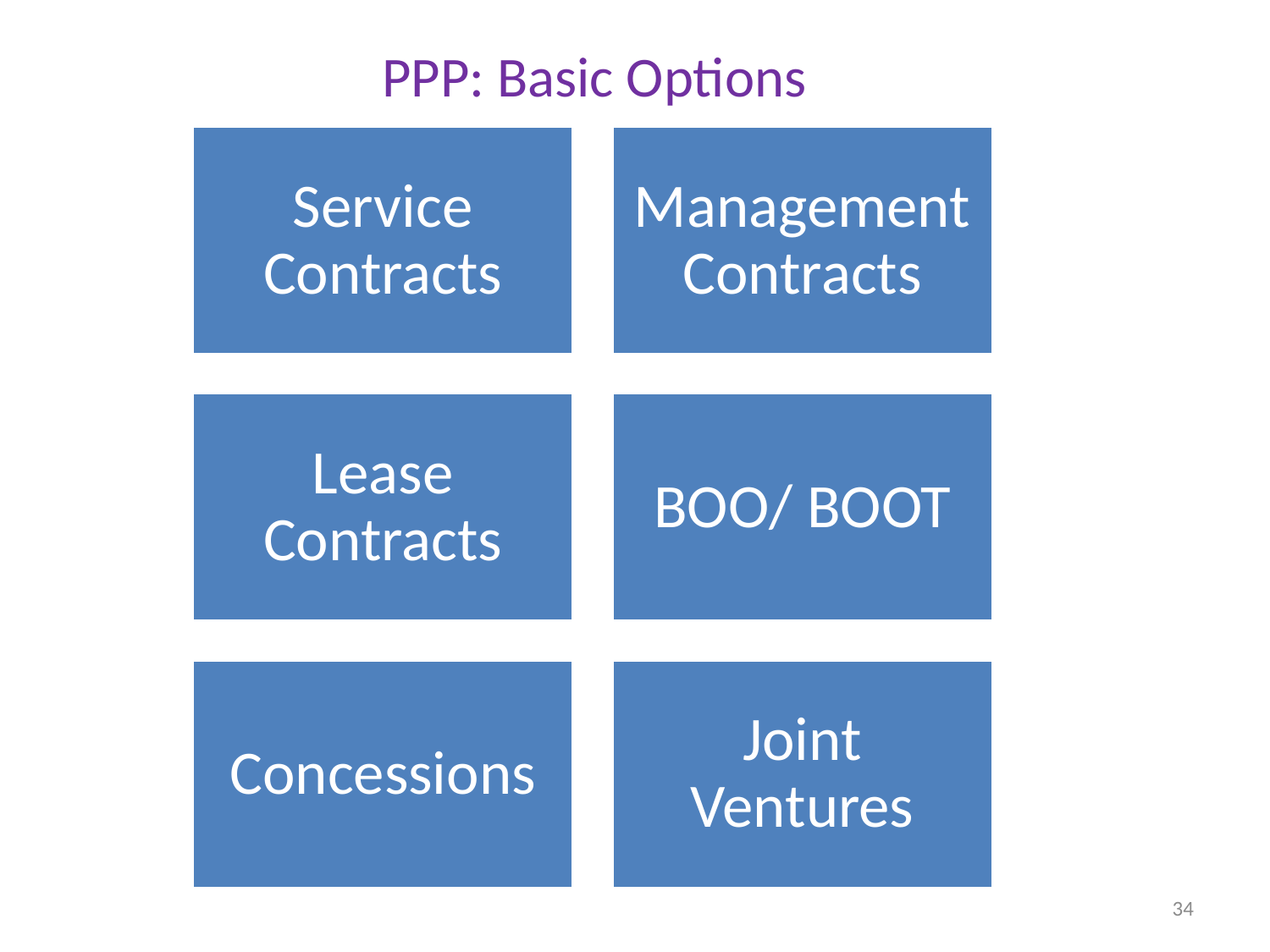

# PPP: Basic Options
Service Contracts
Management Contracts
Lease Contracts
BOO/ BOOT
Concessions
Joint Ventures
34